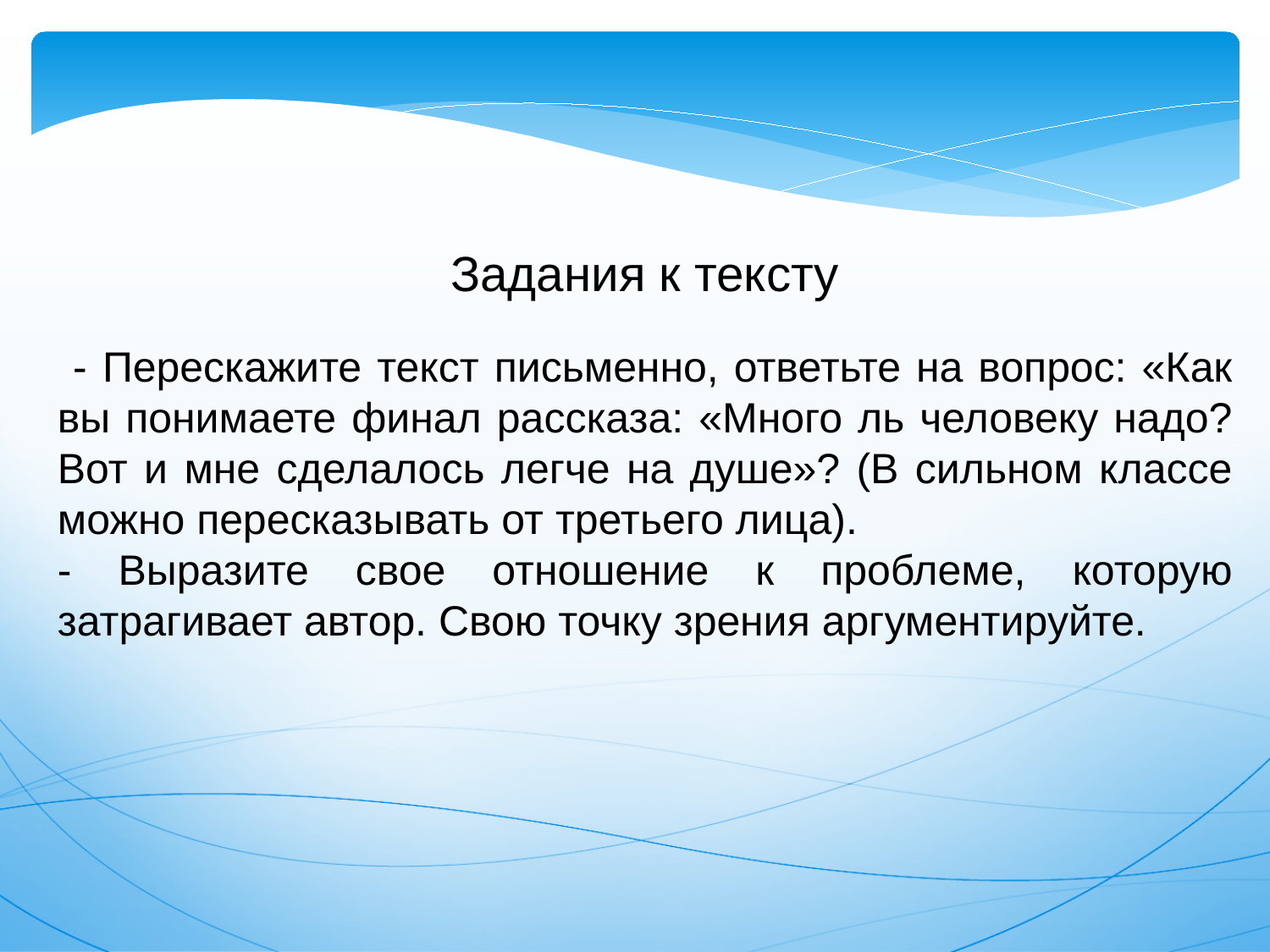

Задания к тексту

 - Перескажите текст письменно, ответьте на вопрос: «Как вы понимаете финал рассказа: «Много ль человеку надо? Вот и мне сделалось легче на душе»? (В сильном классе можно пересказывать от третьего лица).
- Выразите свое отношение к проблеме, которую затрагивает автор. Свою точку зрения аргументируйте.